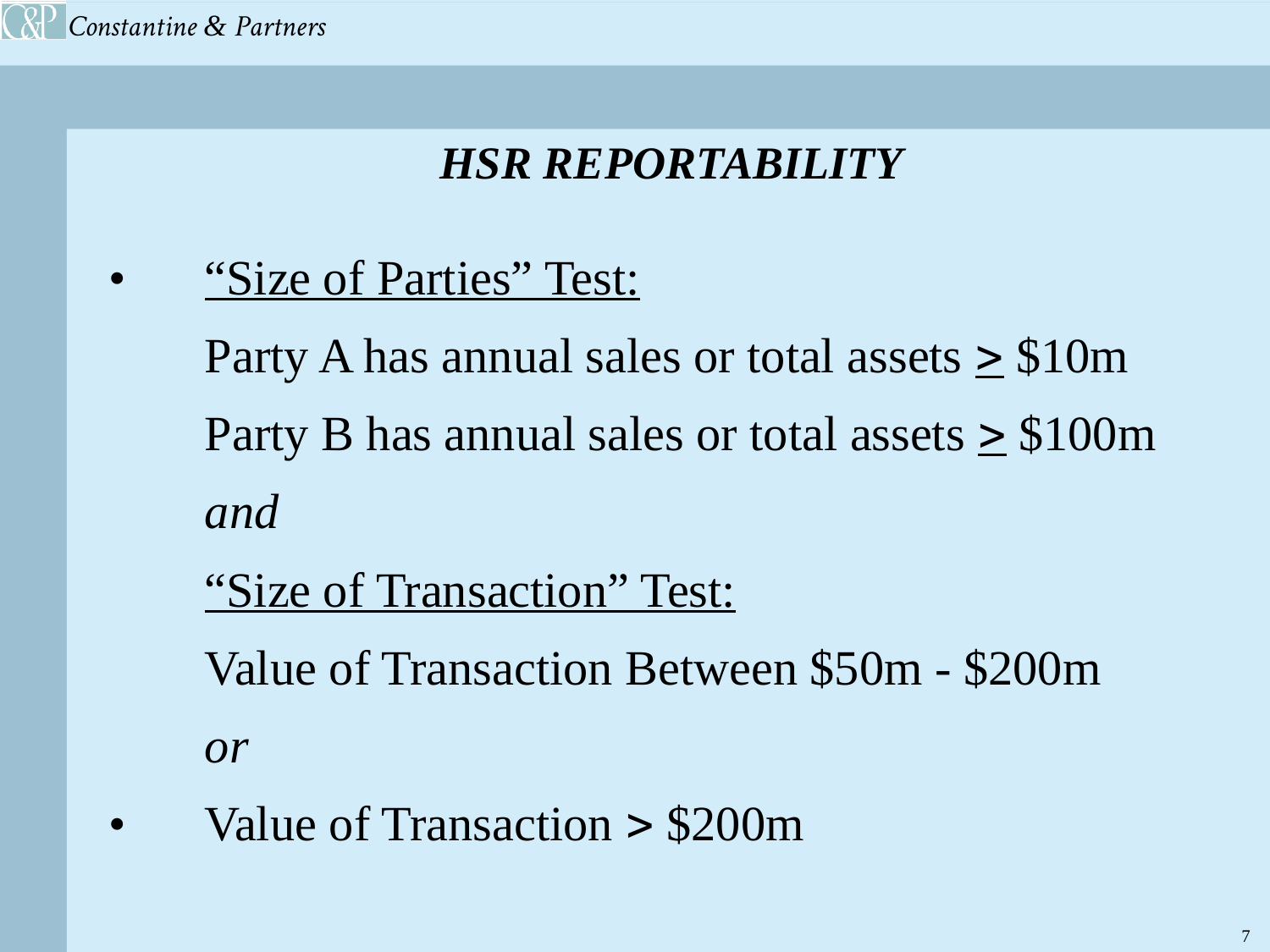

HSR REPORTABILITY
•	“Size of Parties” Test:
	Party A has annual sales or total assets > $10m
	Party B has annual sales or total assets > $100m
	and
 	“Size of Transaction” Test:
	Value of Transaction Between $50m - $200m
	or
•	Value of Transaction > $200m